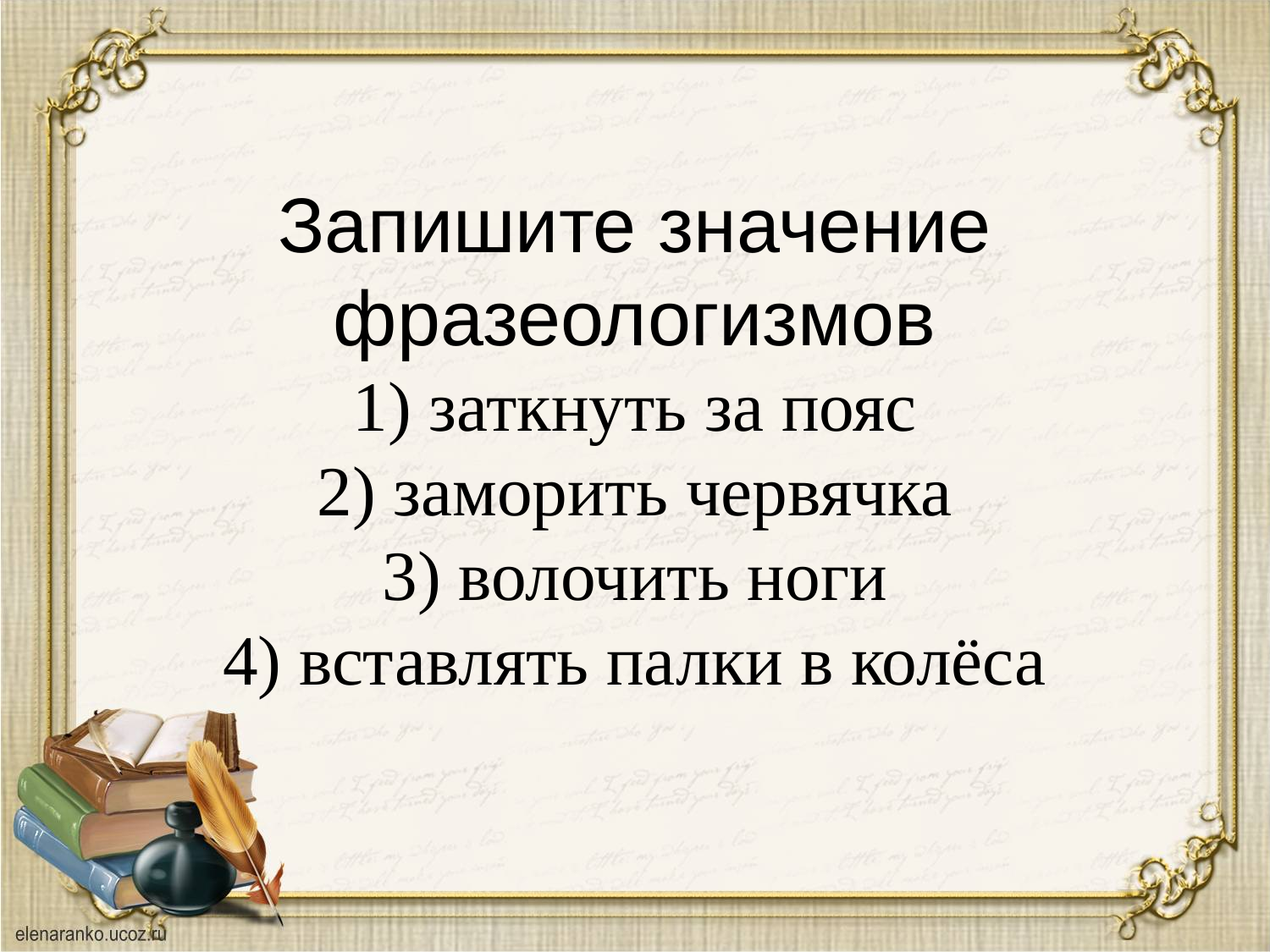

# Запишите значение фразеологизмов 1) заткнуть за пояс 2) заморить червячка 3) волочить ноги 4) вставлять палки в колёса